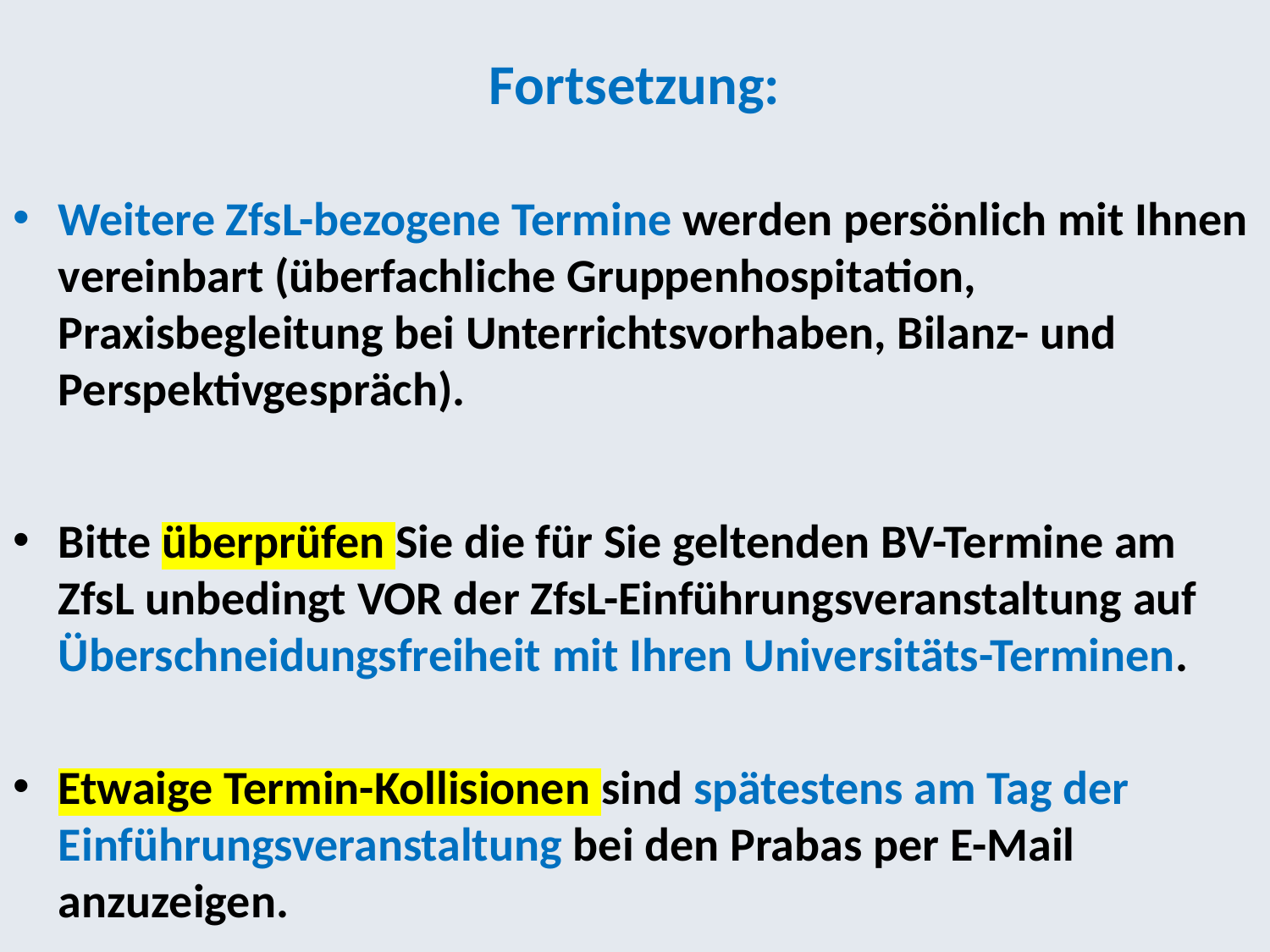

# Fortsetzung:

Weitere ZfsL-bezogene Termine werden persönlich mit Ihnen vereinbart (überfachliche Gruppenhospitation, Praxisbegleitung bei Unterrichtsvorhaben, Bilanz- und Perspektivgespräch).

Bitte überprüfen Sie die für Sie geltenden BV-Termine am ZfsL unbedingt VOR der ZfsL-Einführungsveranstaltung auf Überschneidungsfreiheit mit Ihren Universitäts-Terminen.

Etwaige Termin-Kollisionen sind spätestens am Tag der Einführungsveranstaltung bei den Prabas per E-Mail anzuzeigen.